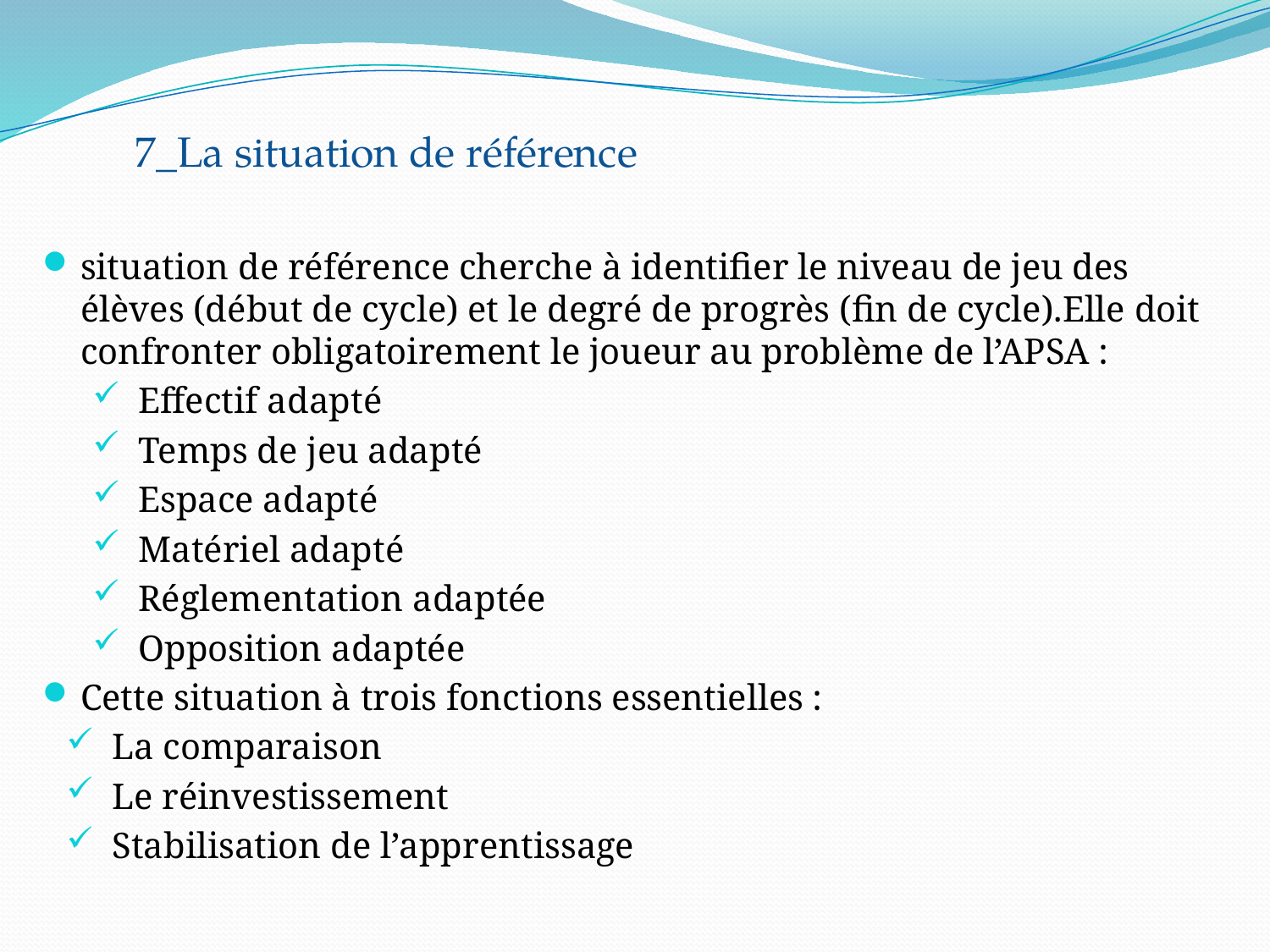

#
7_La situation de référence
situation de référence cherche à identifier le niveau de jeu des élèves (début de cycle) et le degré de progrès (fin de cycle).Elle doit confronter obligatoirement le joueur au problème de l’APSA :
  Effectif adapté
  Temps de jeu adapté
  Espace adapté
  Matériel adapté
  Réglementation adaptée
  Opposition adaptée
Cette situation à trois fonctions essentielles :
  La comparaison
  Le réinvestissement
  Stabilisation de l’apprentissage